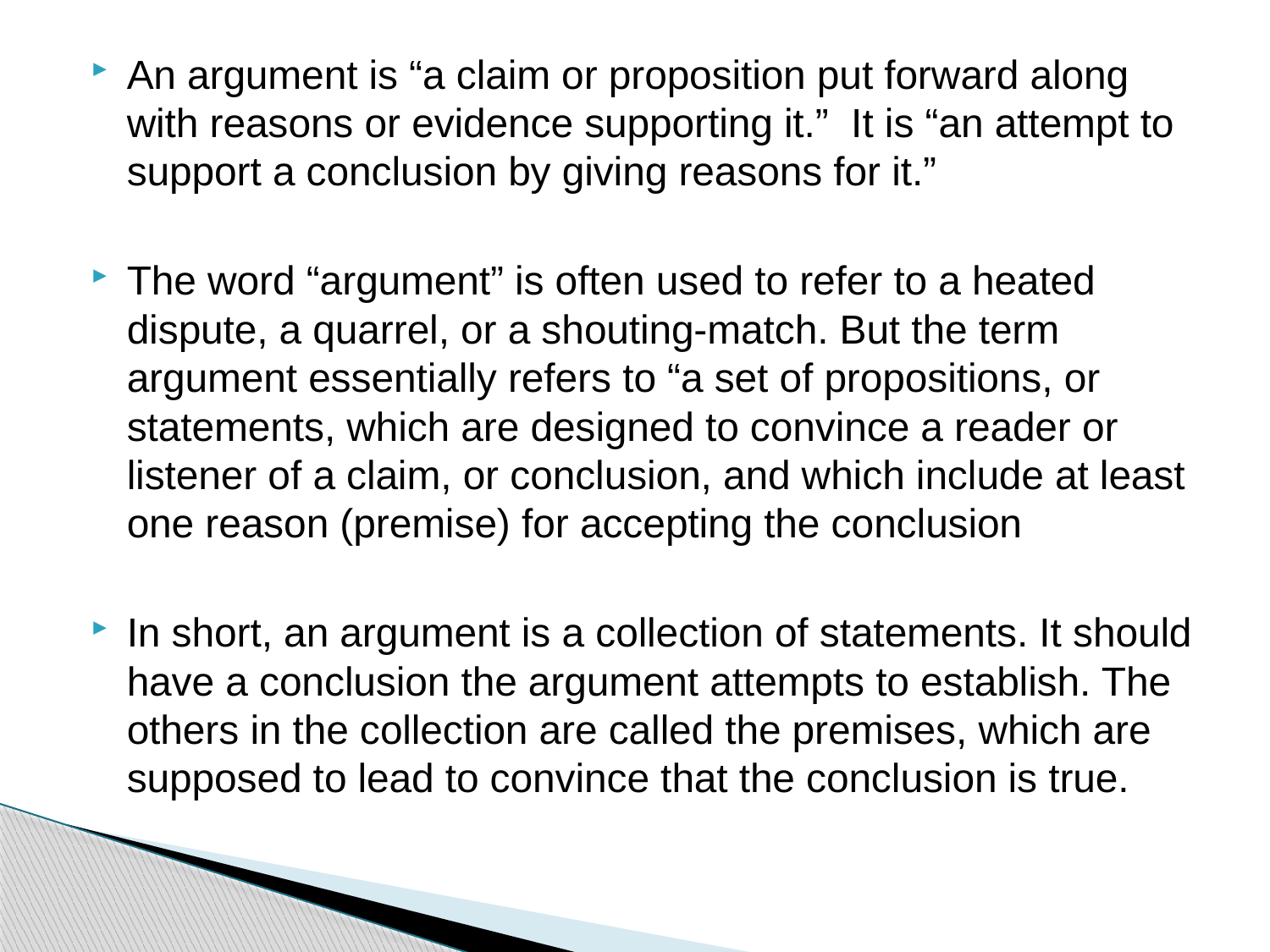

An argument is “a claim or proposition put forward along with reasons or evidence supporting it.”  It is “an attempt to support a conclusion by giving reasons for it.”

The word “argument” is often used to refer to a heated dispute, a quarrel, or a shouting-match. But the term argument essentially refers to “a set of propositions, or statements, which are designed to convince a reader or listener of a claim, or conclusion, and which include at least one reason (premise) for accepting the conclusion

In short, an argument is a collection of statements. It should have a conclusion the argument attempts to establish. The others in the collection are called the premises, which are supposed to lead to convince that the conclusion is true.